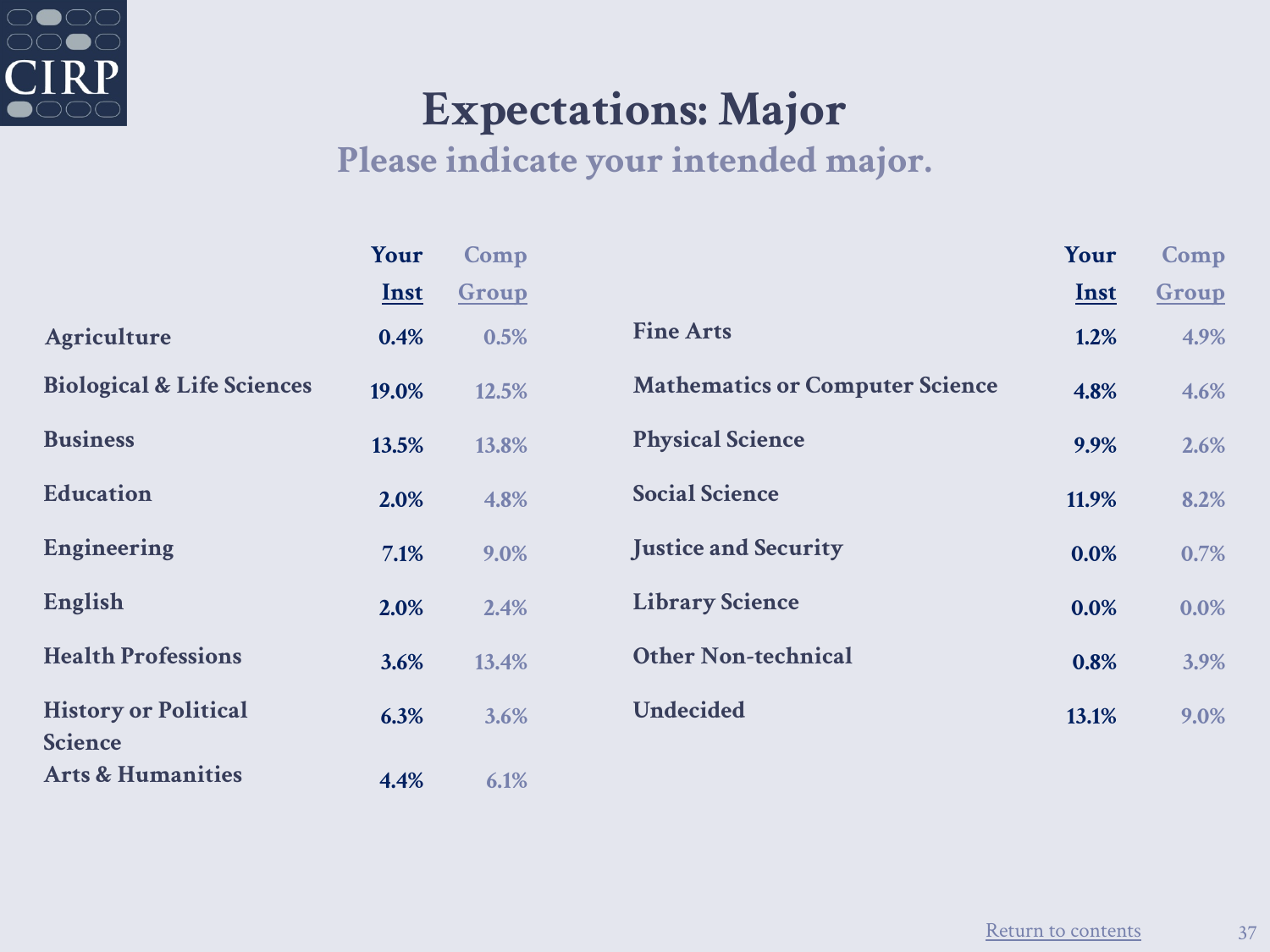

Expectations: Major
Please indicate your intended major.
|  | Your Inst | Comp Group |  |  | Your Inst | Comp Group |
| --- | --- | --- | --- | --- | --- | --- |
| Agriculture | 0.4% | 0.5% |  | Fine Arts | 1.2% | 4.9% |
| Biological & Life Sciences | 19.0% | 12.5% |  | Mathematics or Computer Science | 4.8% | 4.6% |
| Business | 13.5% | 13.8% |  | Physical Science | 9.9% | 2.6% |
| Education | 2.0% | 4.8% |  | Social Science | 11.9% | 8.2% |
| Engineering | 7.1% | 9.0% |  | Justice and Security | 0.0% | 0.7% |
| English | 2.0% | 2.4% |  | Library Science | 0.0% | 0.0% |
| Health Professions | 3.6% | 13.4% |  | Other Non-technical | 0.8% | 3.9% |
| History or Political Science | 6.3% | 3.6% |  | Undecided | 13.1% | 9.0% |
| Arts & Humanities | 4.4% | 6.1% |  |  |  |  |
37